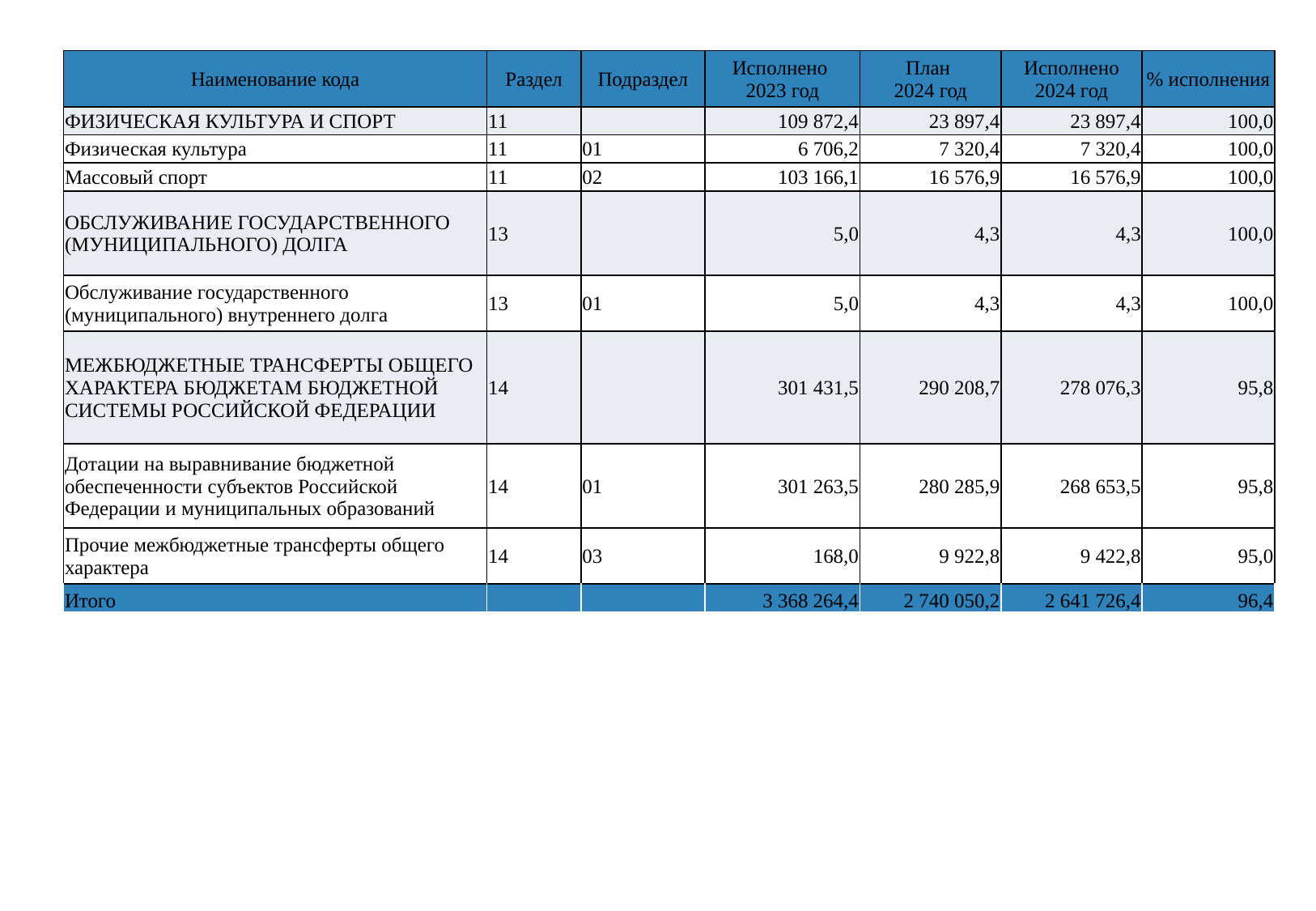

| Наименование кода | Раздел | Подраздел | Исполнено 2023 год | План 2024 год | Исполнено 2024 год | % исполнения |
| --- | --- | --- | --- | --- | --- | --- |
| ФИЗИЧЕСКАЯ КУЛЬТУРА И СПОРТ | 11 |  | 109 872,4 | 23 897,4 | 23 897,4 | 100,0 |
| Физическая культура | 11 | 01 | 6 706,2 | 7 320,4 | 7 320,4 | 100,0 |
| Массовый спорт | 11 | 02 | 103 166,1 | 16 576,9 | 16 576,9 | 100,0 |
| ОБСЛУЖИВАНИЕ ГОСУДАРСТВЕННОГО (МУНИЦИПАЛЬНОГО) ДОЛГА | 13 |  | 5,0 | 4,3 | 4,3 | 100,0 |
| Обслуживание государственного (муниципального) внутреннего долга | 13 | 01 | 5,0 | 4,3 | 4,3 | 100,0 |
| МЕЖБЮДЖЕТНЫЕ ТРАНСФЕРТЫ ОБЩЕГО ХАРАКТЕРА БЮДЖЕТАМ БЮДЖЕТНОЙ СИСТЕМЫ РОССИЙСКОЙ ФЕДЕРАЦИИ | 14 |  | 301 431,5 | 290 208,7 | 278 076,3 | 95,8 |
| Дотации на выравнивание бюджетной обеспеченности субъектов Российской Федерации и муниципальных образований | 14 | 01 | 301 263,5 | 280 285,9 | 268 653,5 | 95,8 |
| Прочие межбюджетные трансферты общего характера | 14 | 03 | 168,0 | 9 922,8 | 9 422,8 | 95,0 |
| Итого |  |  | 3 368 264,4 | 2 740 050,2 | 2 641 726,4 | 96,4 |